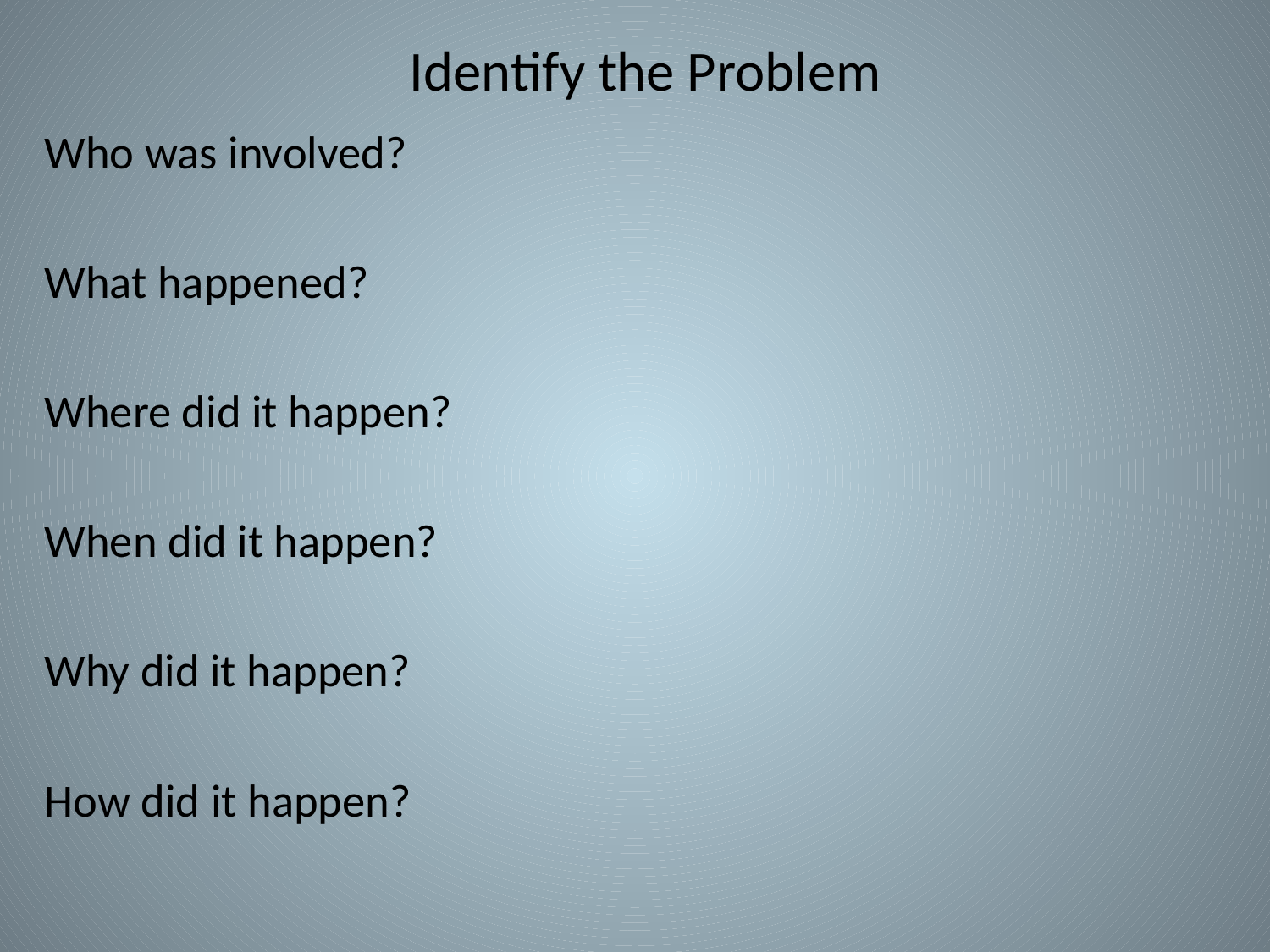

# Identify the Problem
Who was involved?

What happened?

Where did it happen?

When did it happen?

Why did it happen?

How did it happen?